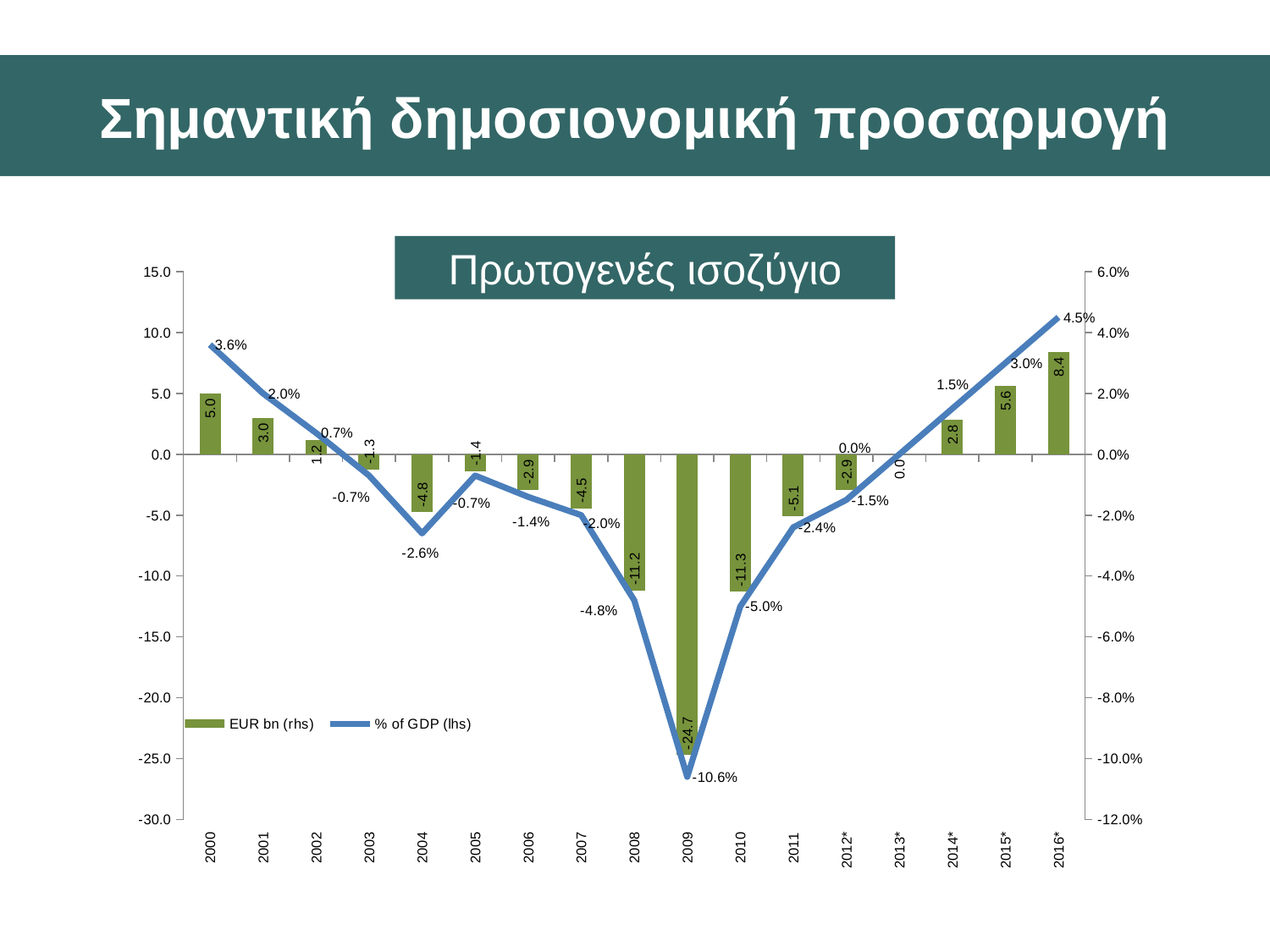

# Σημαντική δημοσιονομική προσαρμογή
Πρωτογενές ισοζύγιο

### Chart

| Category | EUR bn (rhs) | % of GDP (lhs)  |
|---|---|---|
| 2000 | 4.9649999999999945 | 0.036000000000000004 |
| 2001 | 2.9549999999999987 | 0.020000000000000014 |
| 2002 | 1.1679999999999944 | 0.007000000000000012 |
| 2003 | -1.266 | -0.007000000000000012 |
| 2004 | -4.7639999999999985 | -0.026000000000000002 |
| 2005 | -1.4 | -0.007000000000000012 |
| 2006 | -2.921 | -0.014000000000000002 |
| 2007 | -4.467 | -0.020000000000000014 |
| 2008 | -11.193 | -0.04800000000000001 |
| 2009 | -24.7 | -0.10600000000000002 |
| 2010 | -11.3 | -0.05000000000000001 |
| 2011 | -5.1 | -0.024000000000000004 |
| 2012* | -2.9 | -0.014999999999999998 |
| 2013* | 0.0 | 0.0 |
| 2014* | 2.8309999999999977 | 0.014999999999999998 |
| 2015* | 5.6339999999999995 | 0.030000000000000006 |
| 2016* | 8.408000000000001 | 0.04500000000000002 |